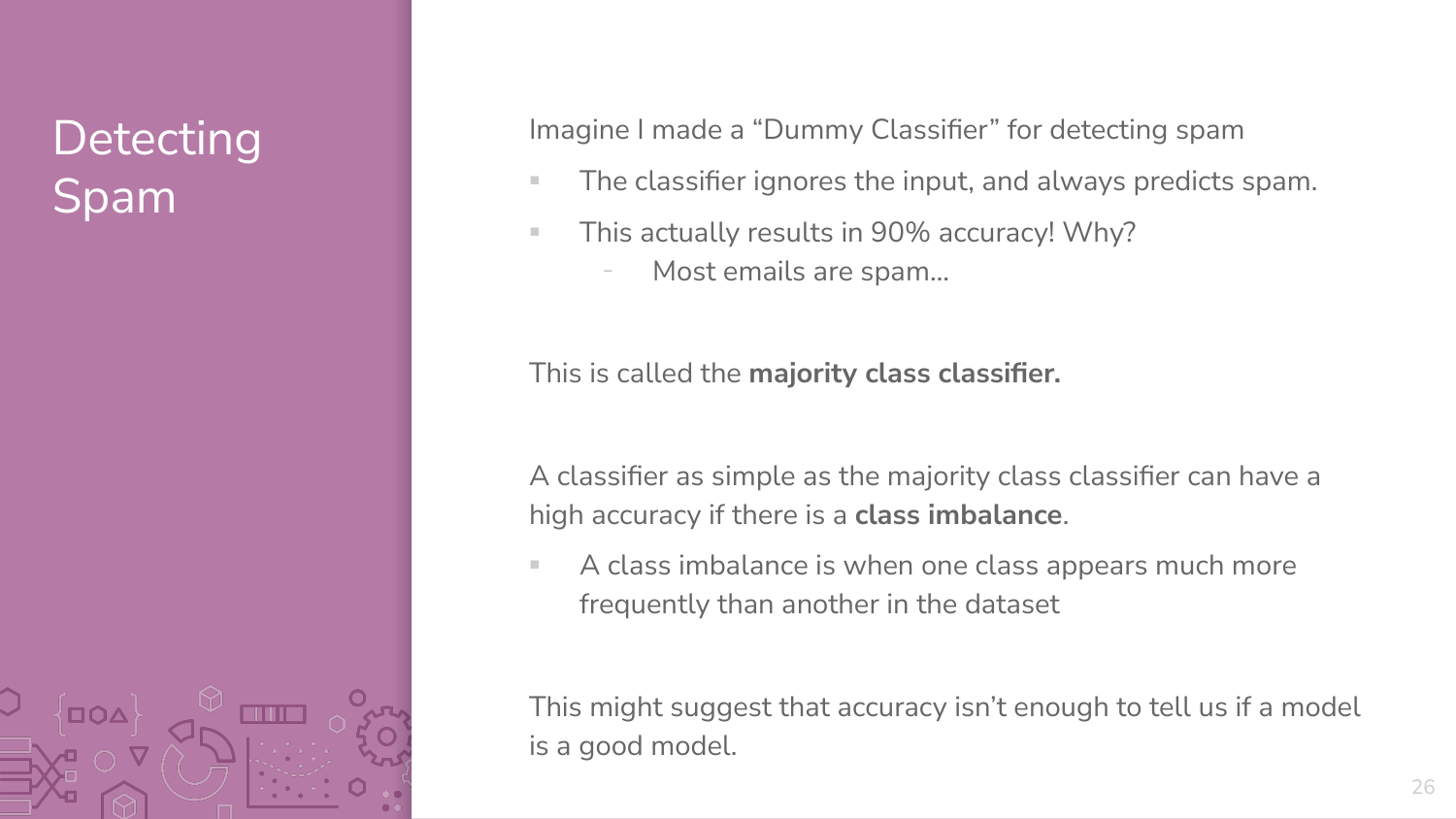

# Detecting Spam
Imagine I made a “Dummy Classifier” for detecting spam
The classifier ignores the input, and always predicts spam.
This actually results in 90% accuracy! Why?
Most emails are spam…

This is called the majority class classifier.

A classifier as simple as the majority class classifier can have a high accuracy if there is a class imbalance.
A class imbalance is when one class appears much more frequently than another in the dataset

This might suggest that accuracy isn’t enough to tell us if a model is a good model.

26